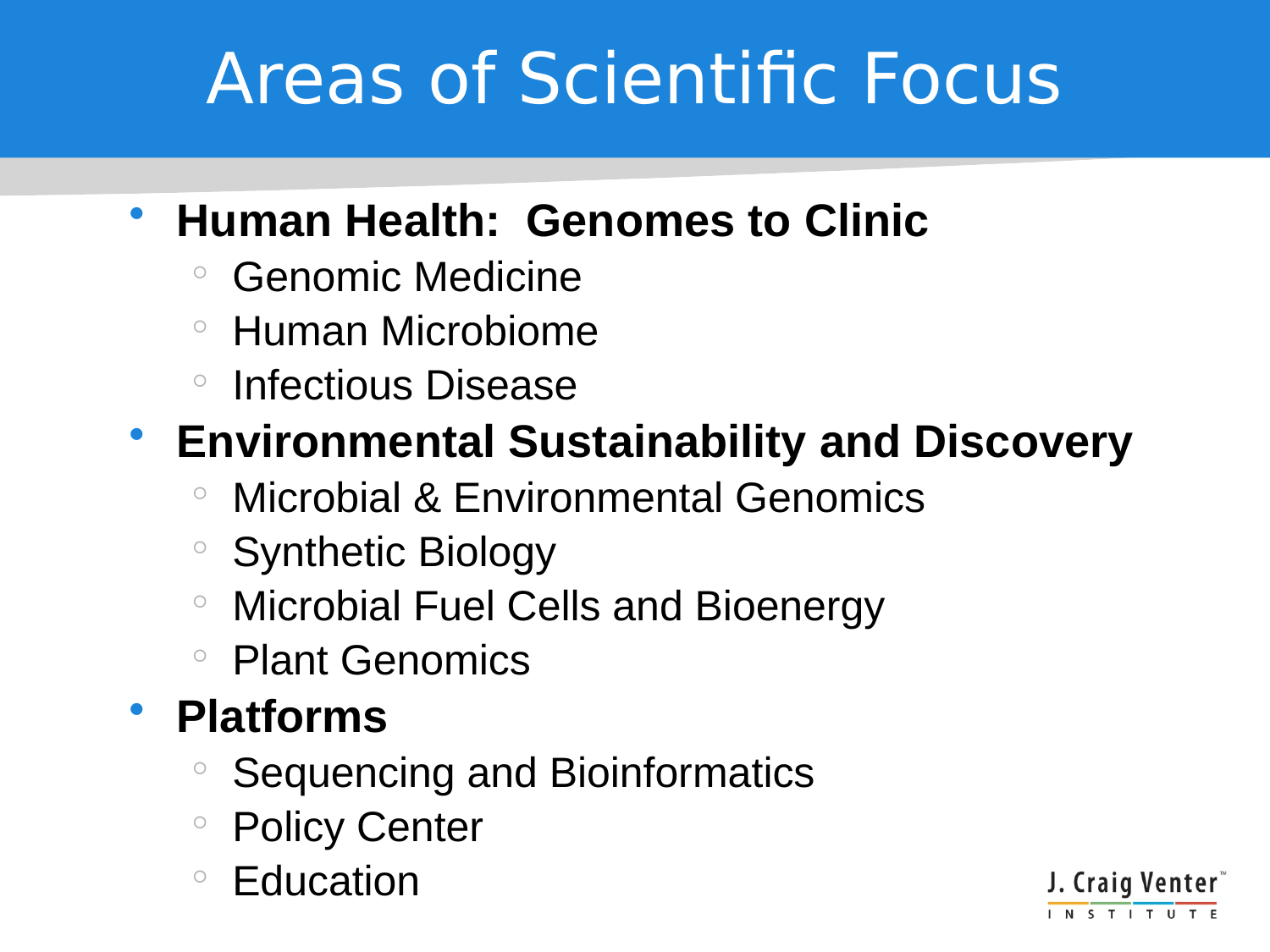

# Areas of Scientific Focus
Human Health:  Genomes to Clinic
Genomic Medicine
Human Microbiome
Infectious Disease
Environmental Sustainability and Discovery
Microbial & Environmental Genomics
Synthetic Biology
Microbial Fuel Cells and Bioenergy
Plant Genomics
Platforms
Sequencing and Bioinformatics
Policy Center
Education